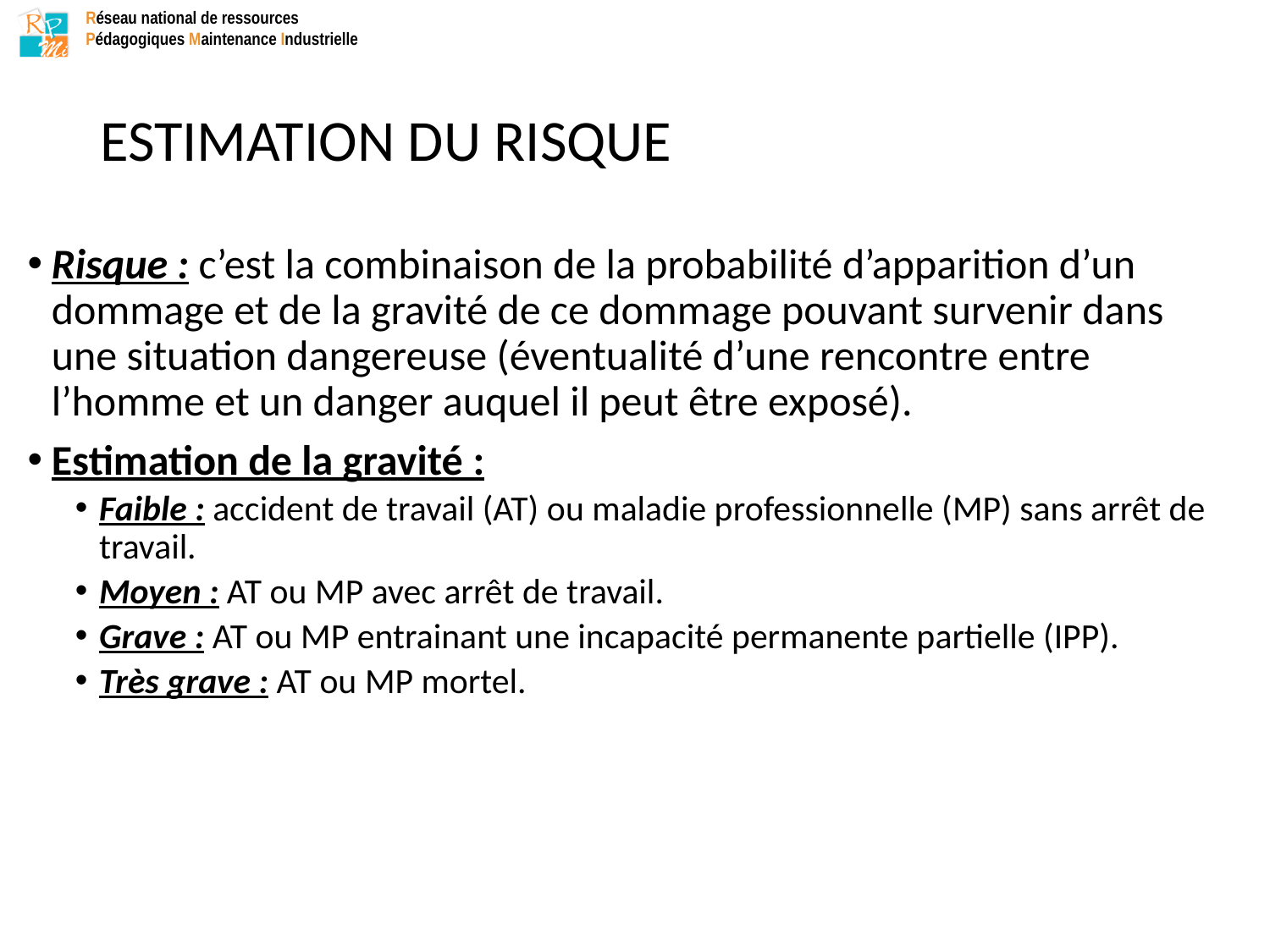

# ESTIMATION DU RISQUE
Risque : c’est la combinaison de la probabilité d’apparition d’un dommage et de la gravité de ce dommage pouvant survenir dans une situation dangereuse (éventualité d’une rencontre entre l’homme et un danger auquel il peut être exposé).
Estimation de la gravité :
Faible : accident de travail (AT) ou maladie professionnelle (MP) sans arrêt de travail.
Moyen : AT ou MP avec arrêt de travail.
Grave : AT ou MP entrainant une incapacité permanente partielle (IPP).
Très grave : AT ou MP mortel.